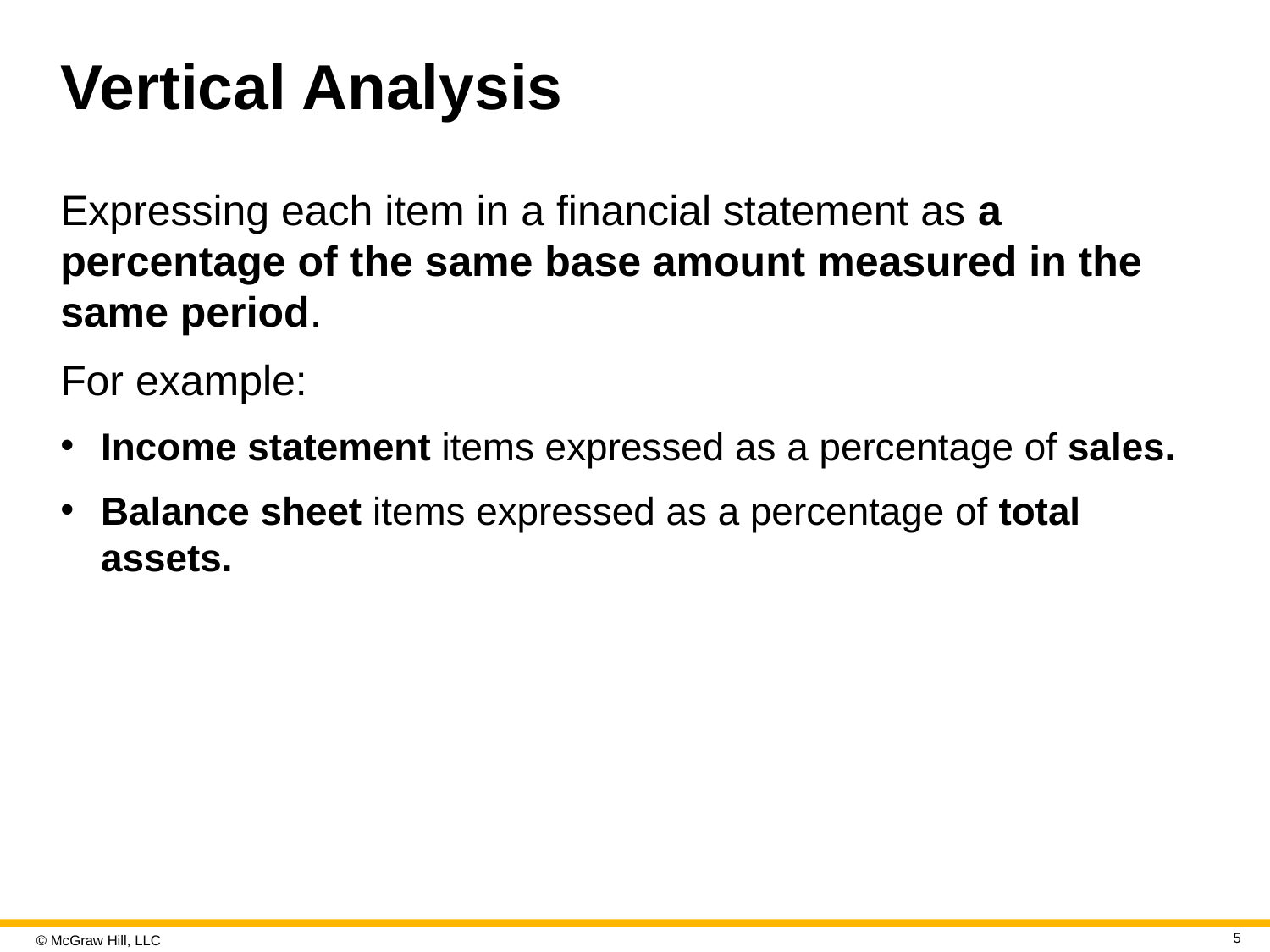

# Vertical Analysis
Expressing each item in a financial statement as a percentage of the same base amount measured in the same period.
For example:
Income statement items expressed as a percentage of sales.
Balance sheet items expressed as a percentage of total assets.
5